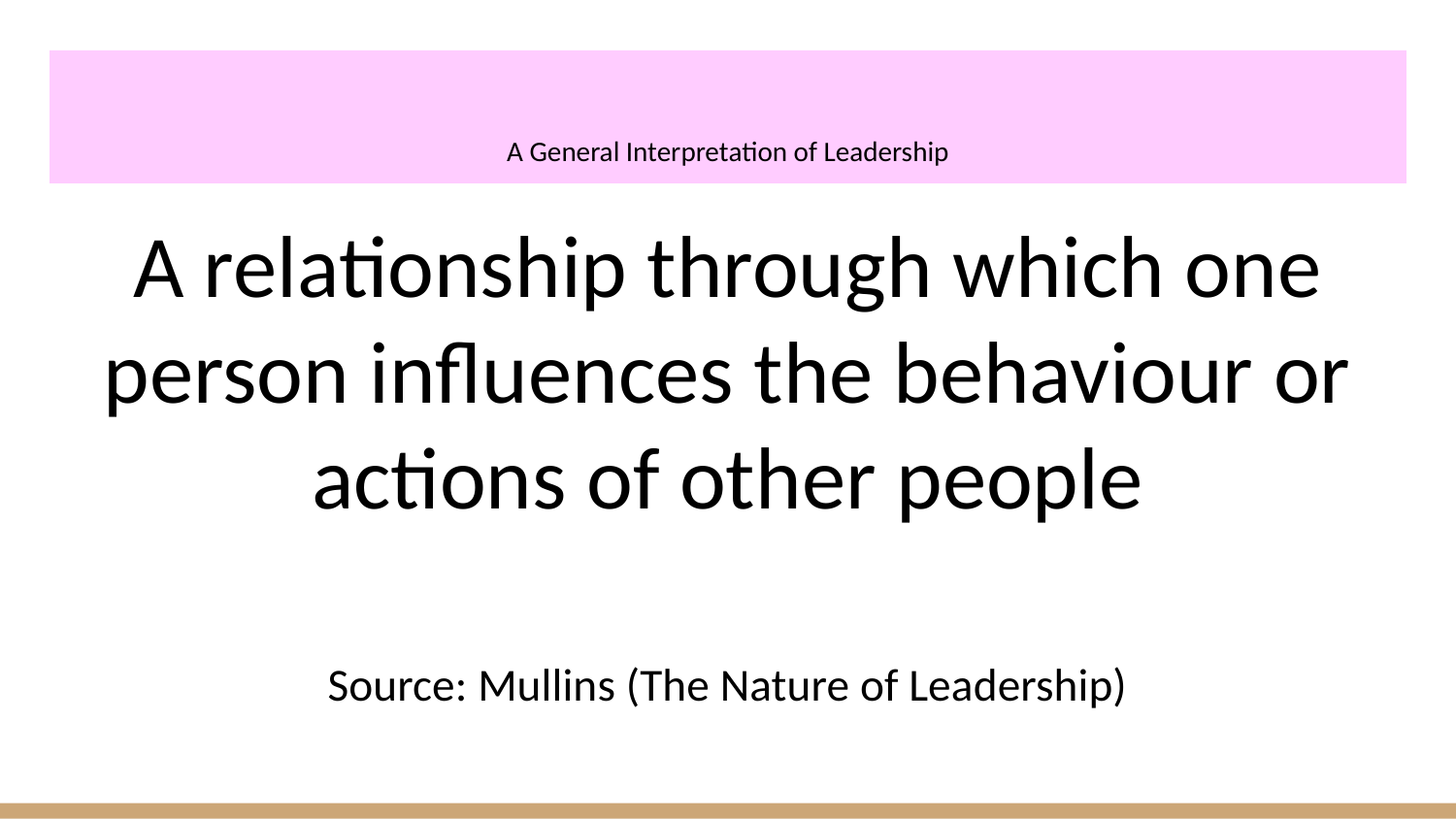

# A General Interpretation of Leadership

A relationship through which one person influences the behaviour or actions of other people

Source: Mullins (The Nature of Leadership)